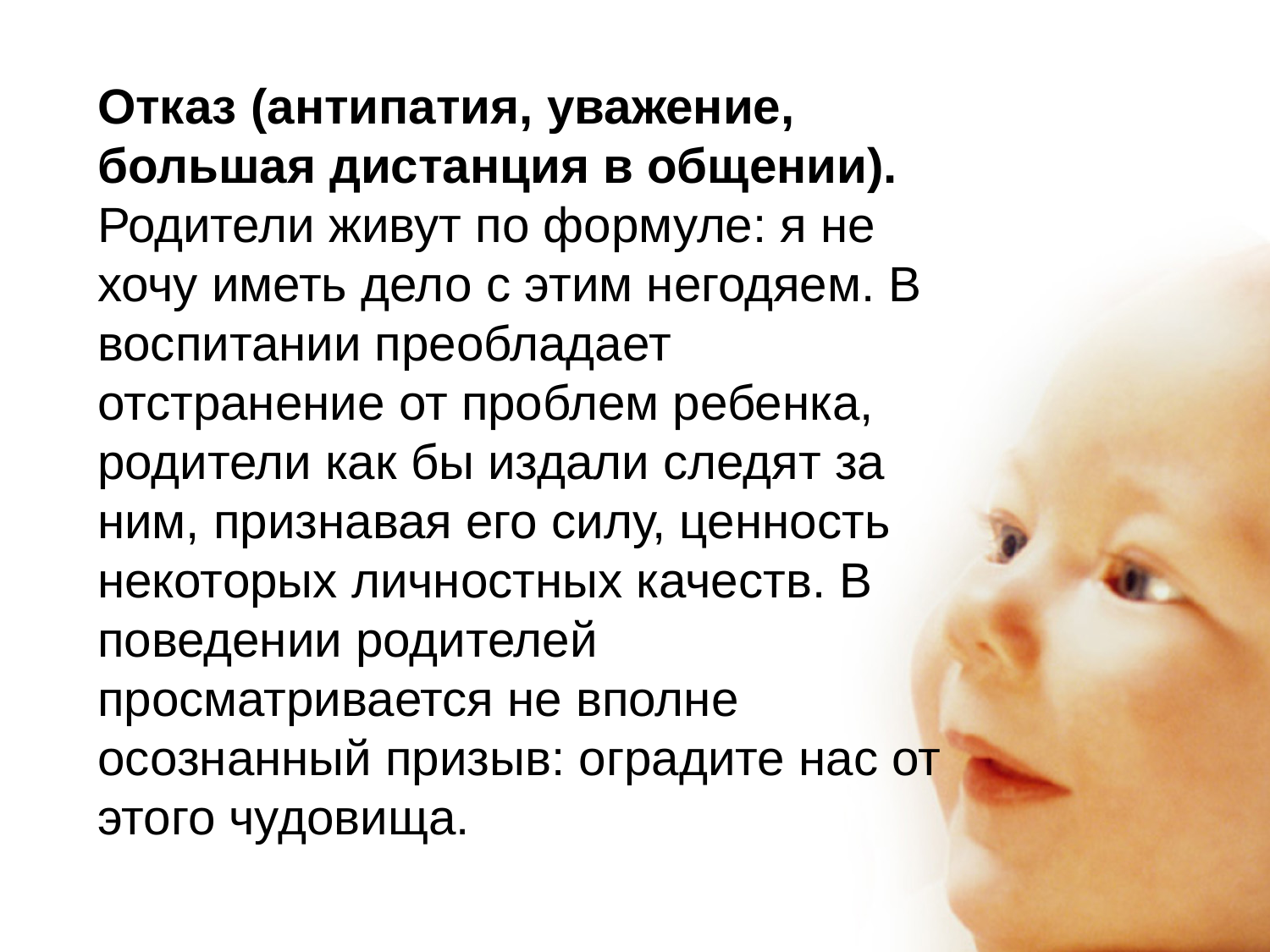

Отказ (антипатия, уважение, большая дистанция в общении).
Родители живут по формуле: я не хочу иметь дело с этим негодяем. В воспитании преобладает отстранение от проблем ребенка, родители как бы издали следят за ним, признавая его силу, ценность некоторых личностных качеств. В поведении родителей просматривается не вполне осознанный призыв: оградите нас от этого чудовища.